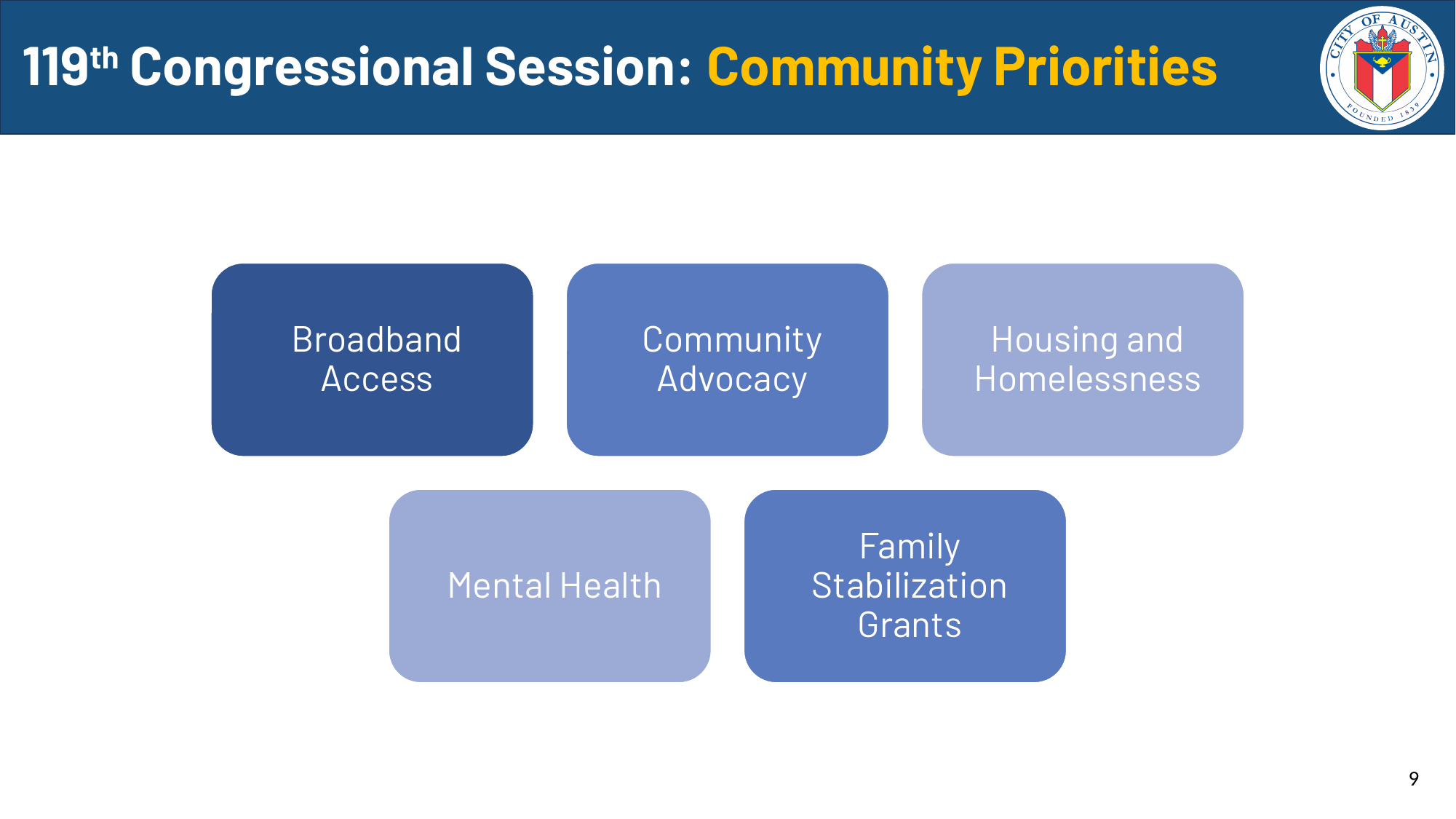

# 119th Congressional Session: Community Priorities
Broadband Access
Community Advocacy
Housing and Homelessness
Mental Health
Family Stabilization Grants
9